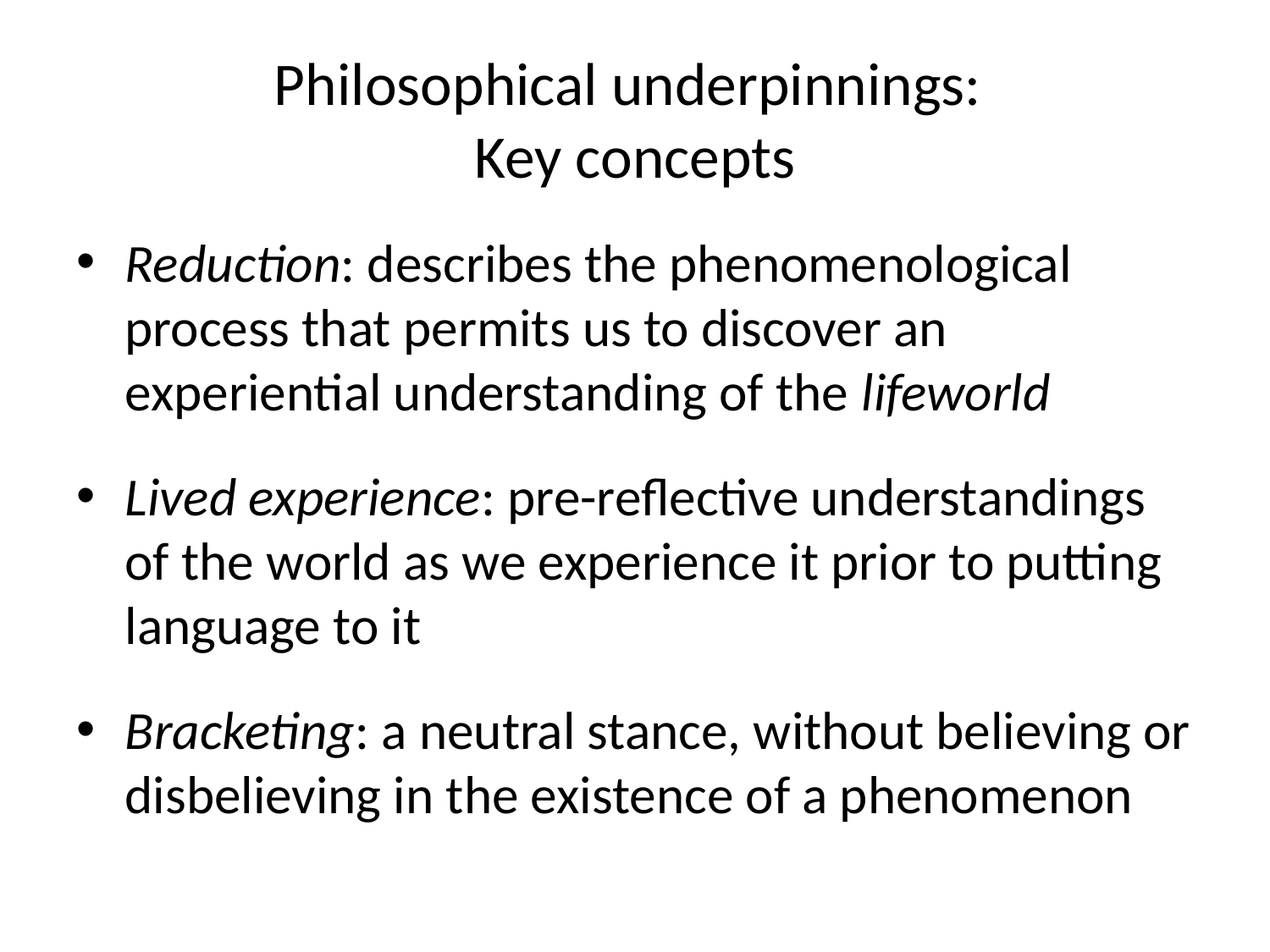

# Philosophical underpinnings: Key concepts
Reduction: describes the phenomenological process that permits us to discover an experiential understanding of the lifeworld
Lived experience: pre-reflective understandings of the world as we experience it prior to putting language to it
Bracketing: a neutral stance, without believing or disbelieving in the existence of a phenomenon